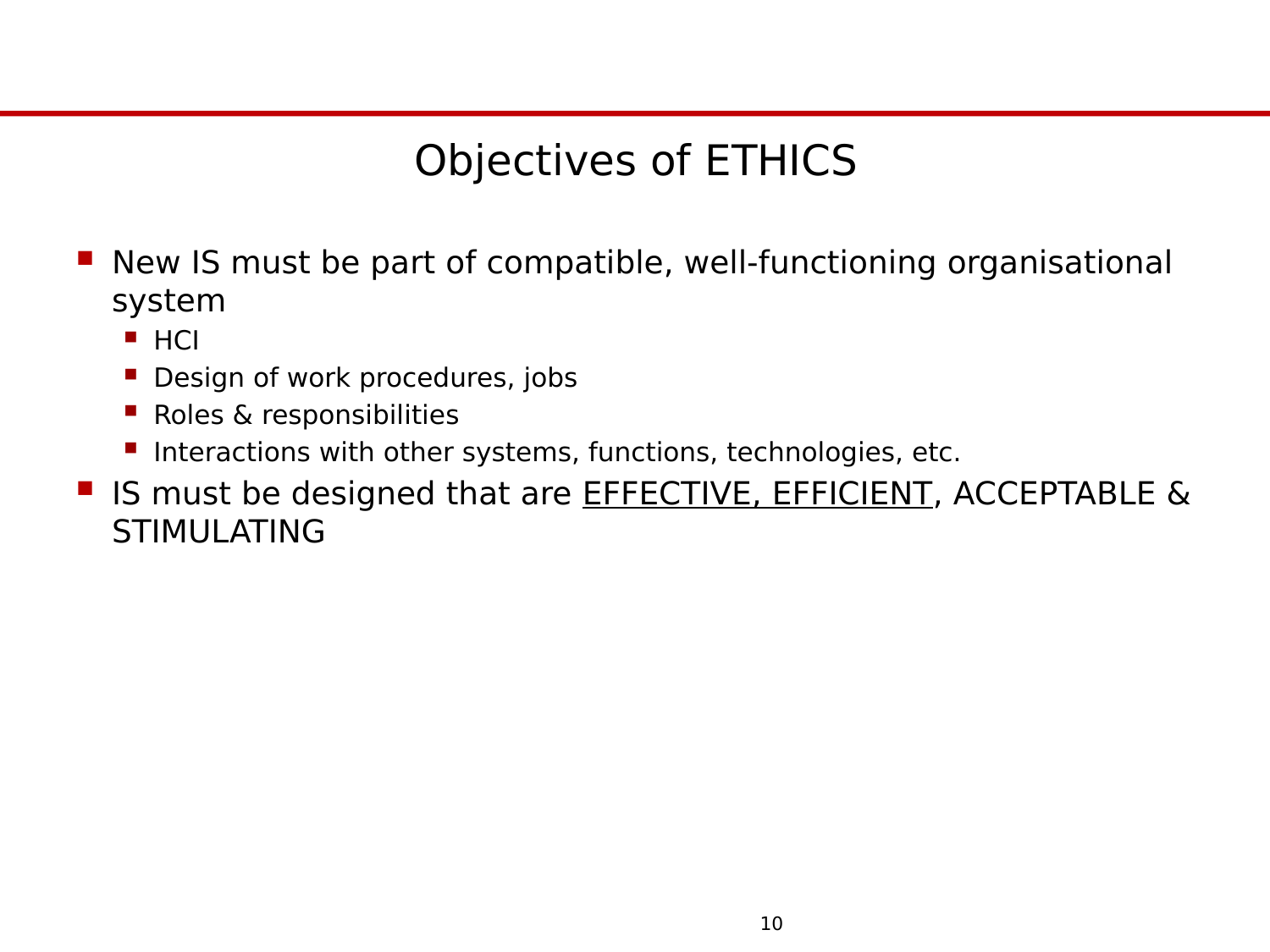

# Objectives of ETHICS
New IS must be part of compatible, well-functioning organisational system
HCI
Design of work procedures, jobs
Roles & responsibilities
Interactions with other systems, functions, technologies, etc.
IS must be designed that are EFFECTIVE, EFFICIENT, ACCEPTABLE & STIMULATING
10